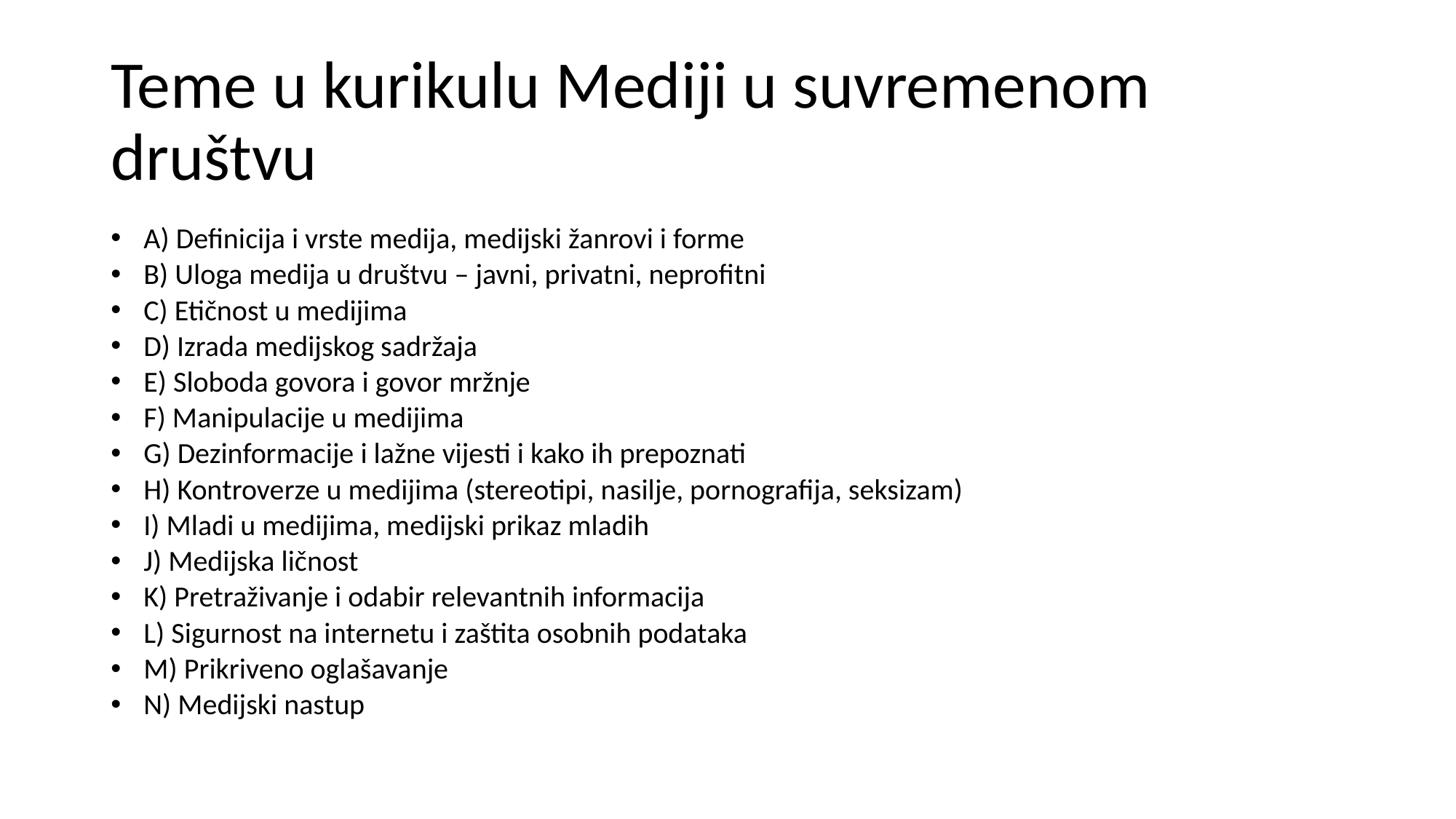

# Teme u kurikulu Mediji u suvremenom društvu
A) Definicija i vrste medija, medijski žanrovi i forme
B) Uloga medija u društvu – javni, privatni, neprofitni
C) Etičnost u medijima
D) Izrada medijskog sadržaja
E) Sloboda govora i govor mržnje
F) Manipulacije u medijima
G) Dezinformacije i lažne vijesti i kako ih prepoznati
H) Kontroverze u medijima (stereotipi, nasilje, pornografija, seksizam)
I) Mladi u medijima, medijski prikaz mladih
J) Medijska ličnost
K) Pretraživanje i odabir relevantnih informacija
L) Sigurnost na internetu i zaštita osobnih podataka
M) Prikriveno oglašavanje
N) Medijski nastup